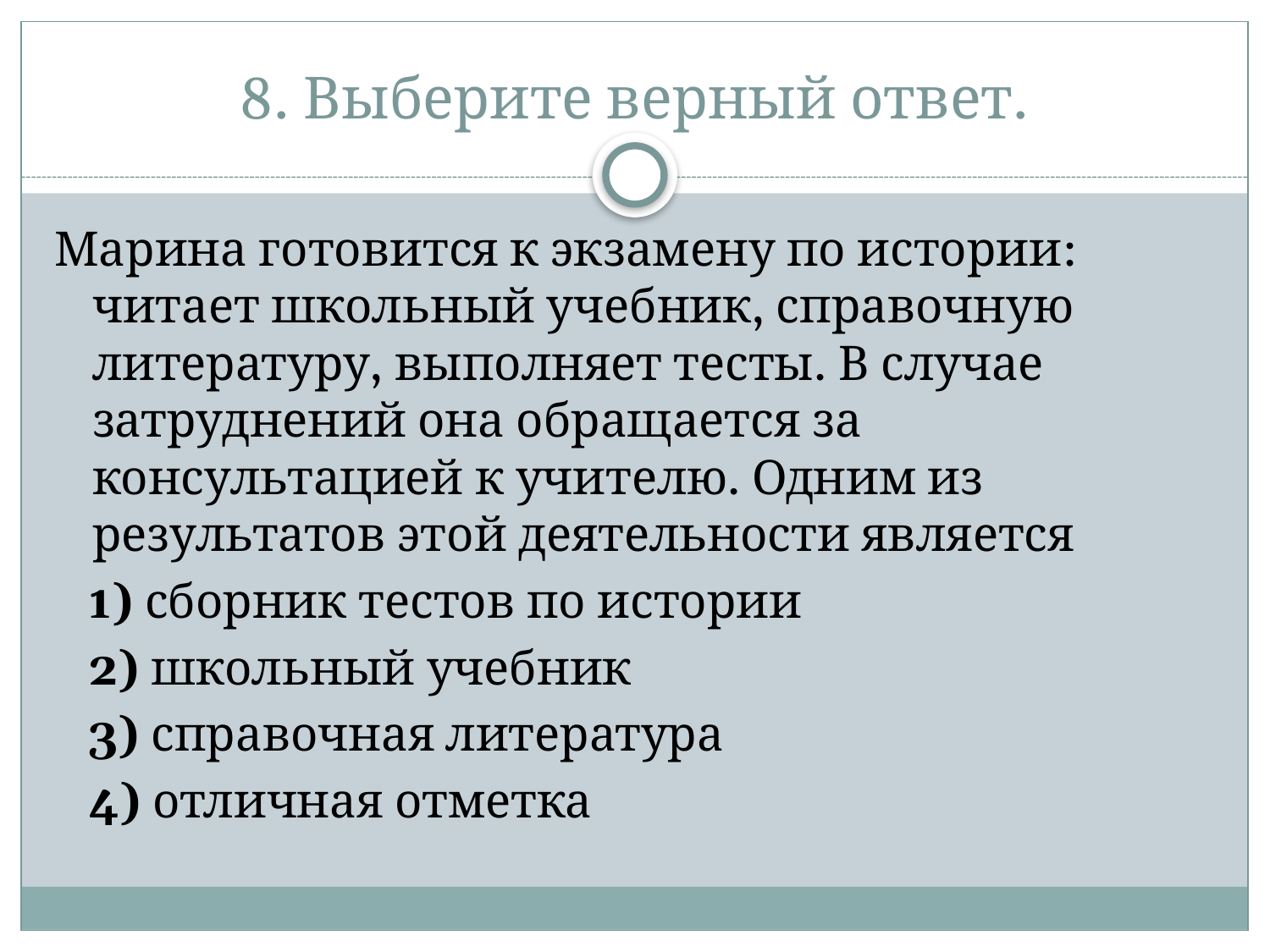

# 8. Выберите верный ответ.
Марина готовится к экзамену по истории: читает школьный учебник, справочную литературу, выполняет тесты. В случае затруднений она обращается за консультацией к учителю. Одним из результатов этой деятельности является
   1) сборник тестов по истории
   2) школьный учебник
   3) справочная литература
   4) отличная отметка